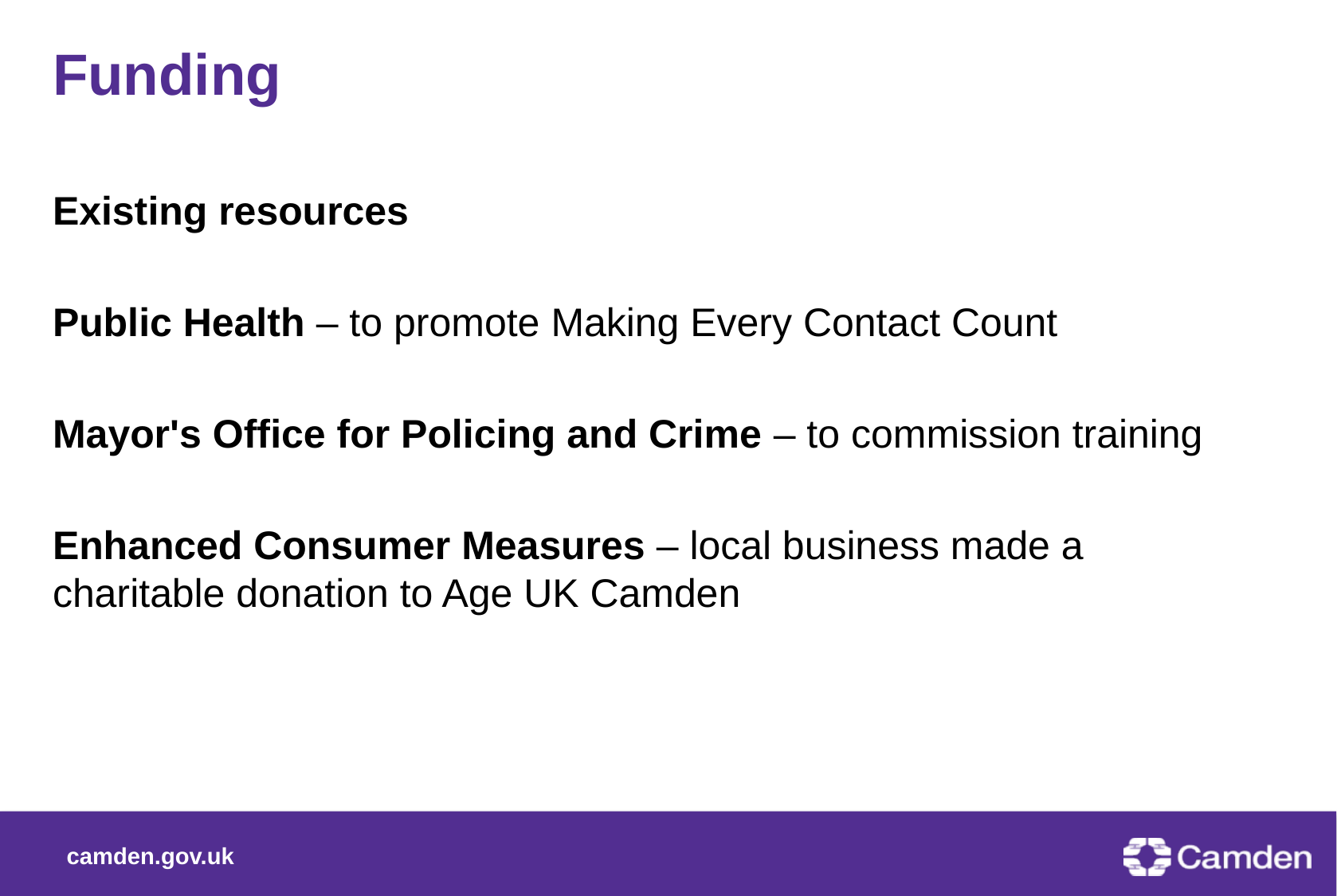

# Funding
Existing resources

Public Health – to promote Making Every Contact Count

Mayor's Office for Policing and Crime – to commission training

Enhanced Consumer Measures – local business made a charitable donation to Age UK Camden